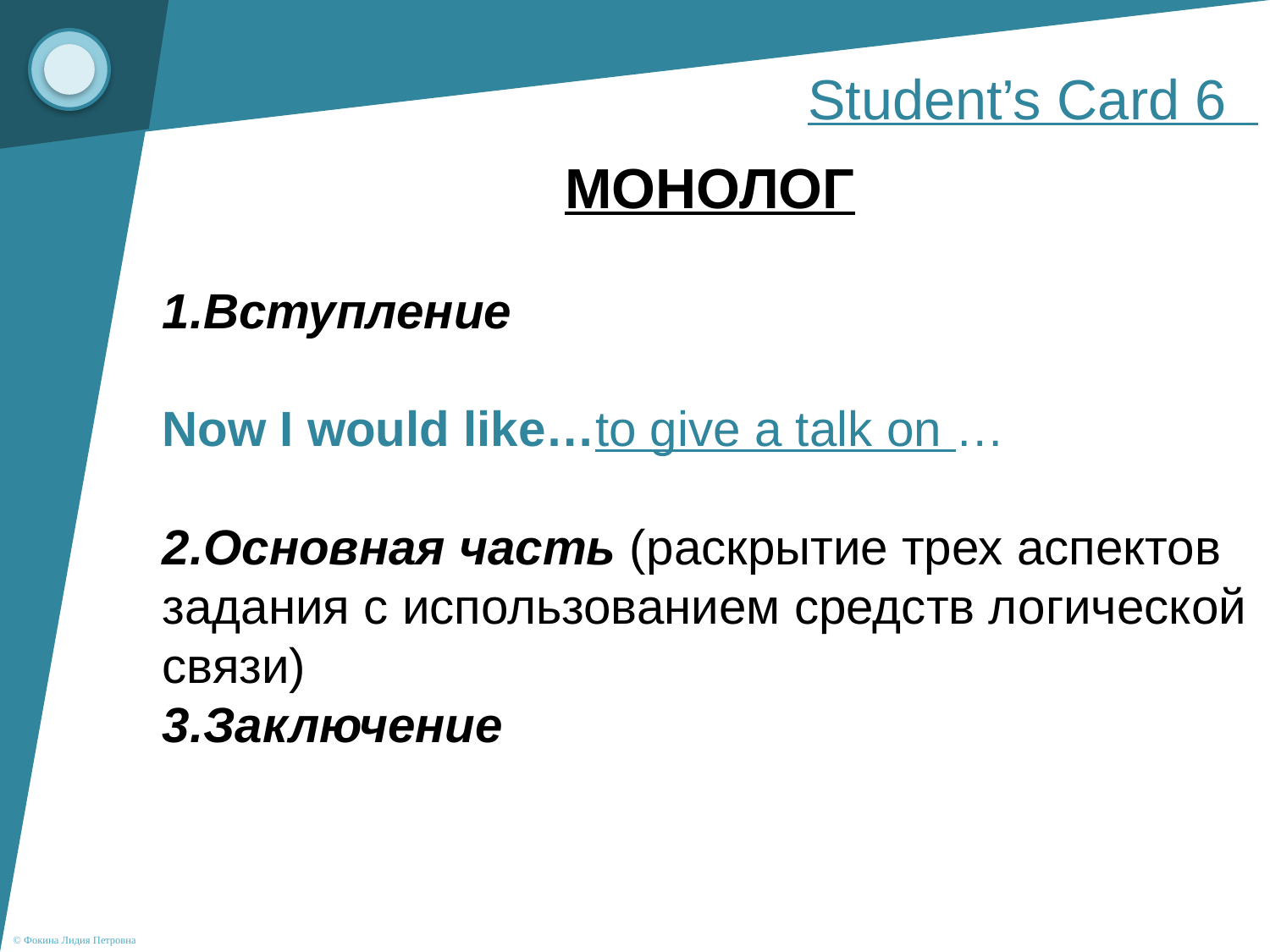

Student’s Card 6
МОНОЛОГ

1.Вступление

Now I would like…to give a talk on …

2.Основная часть (раскрытие трех аспектов задания с использованием средств логической связи)
3.Заключение